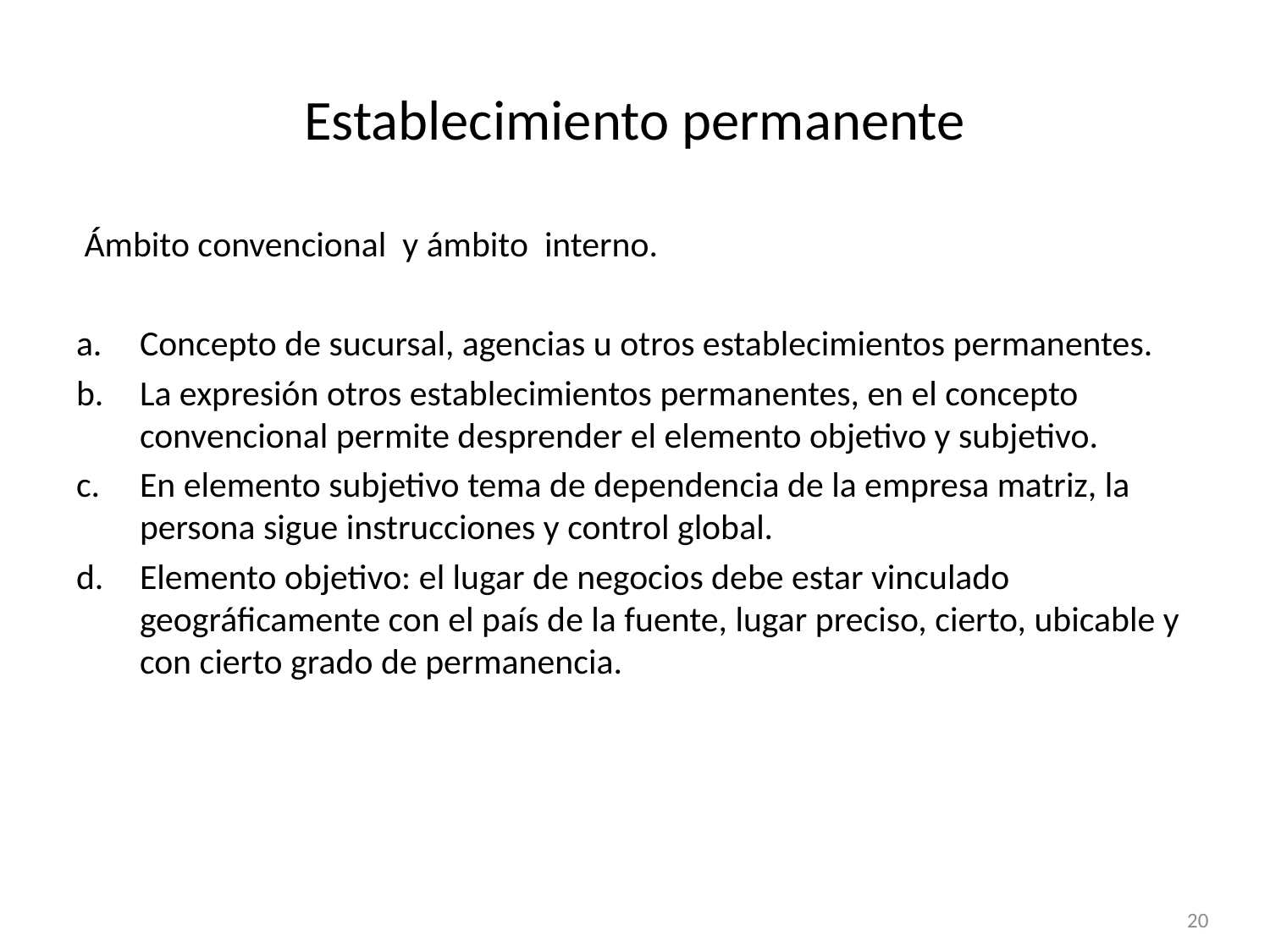

# Establecimiento permanente

 Ámbito convencional  y ámbito  interno.

Concepto de sucursal, agencias u otros establecimientos permanentes.
La expresión otros establecimientos permanentes, en el concepto convencional permite desprender el elemento objetivo y subjetivo.
En elemento subjetivo tema de dependencia de la empresa matriz, la persona sigue instrucciones y control global.
Elemento objetivo: el lugar de negocios debe estar vinculado geográficamente con el país de la fuente, lugar preciso, cierto, ubicable y con cierto grado de permanencia.

20